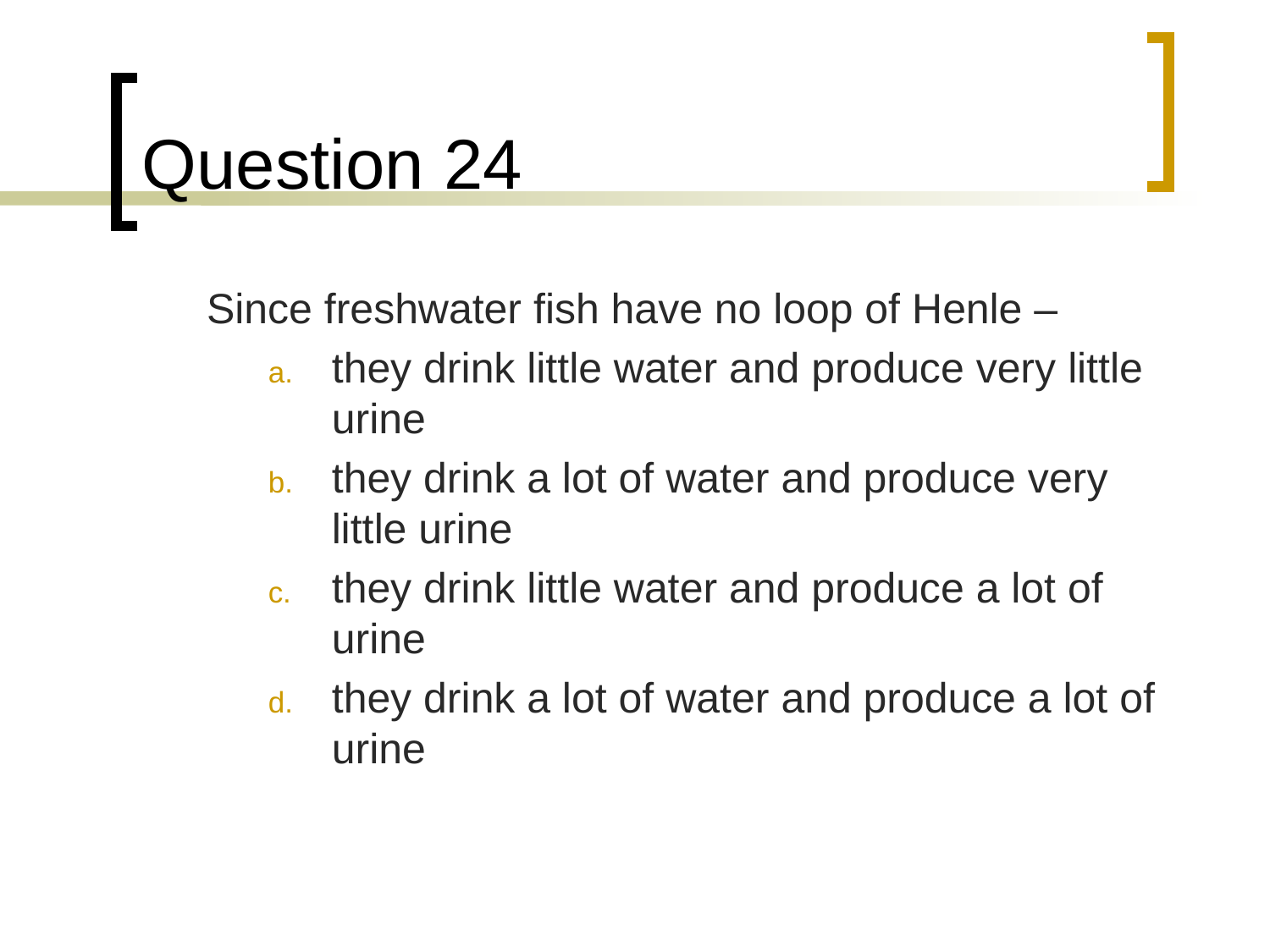

# Question 24
	Since freshwater fish have no loop of Henle –
they drink little water and produce very little urine
they drink a lot of water and produce very little urine
they drink little water and produce a lot of urine
they drink a lot of water and produce a lot of urine